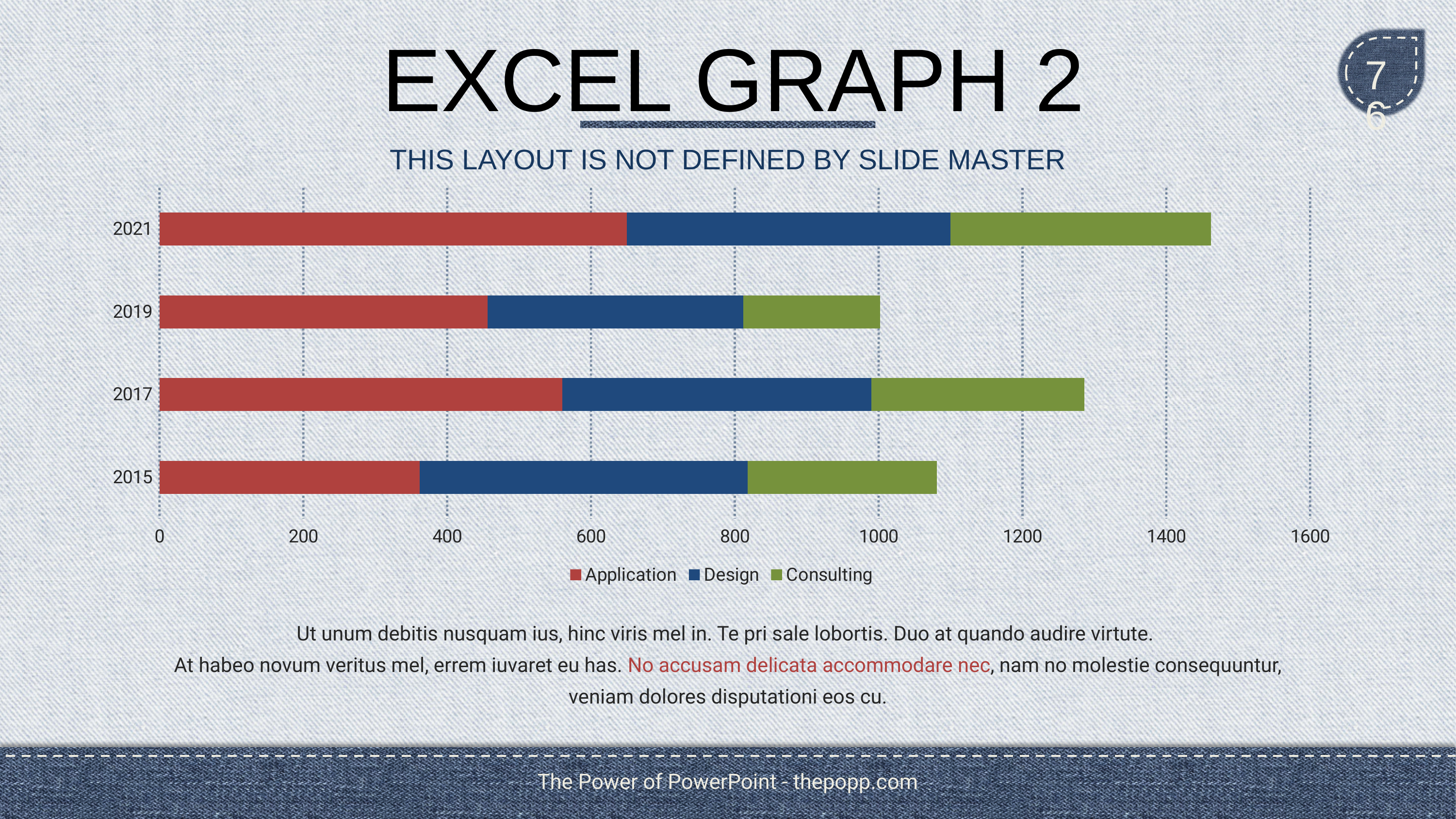

# EXCEL GRAPH 2
76
THIS LAYOUT IS NOT DEFINED BY SLIDE MASTER

### Chart

| Category | Application | Design | Consulting |
|---|---|---|---|
| 2015 | 362.0 | 456.0 | 263.0 |
| 2017 | 560.0 | 430.0 | 296.0 |
| 2019 | 456.0 | 356.0 | 190.0 |
| 2021 | 650.0 | 450.0 | 362.0 |
Ut unum debitis nusquam ius, hinc viris mel in. Te pri sale lobortis. Duo at quando audire virtute.
At habeo novum veritus mel, errem iuvaret eu has. No accusam delicata accommodare nec, nam no molestie consequuntur, veniam dolores disputationi eos cu.
The Power of PowerPoint - thepopp.com